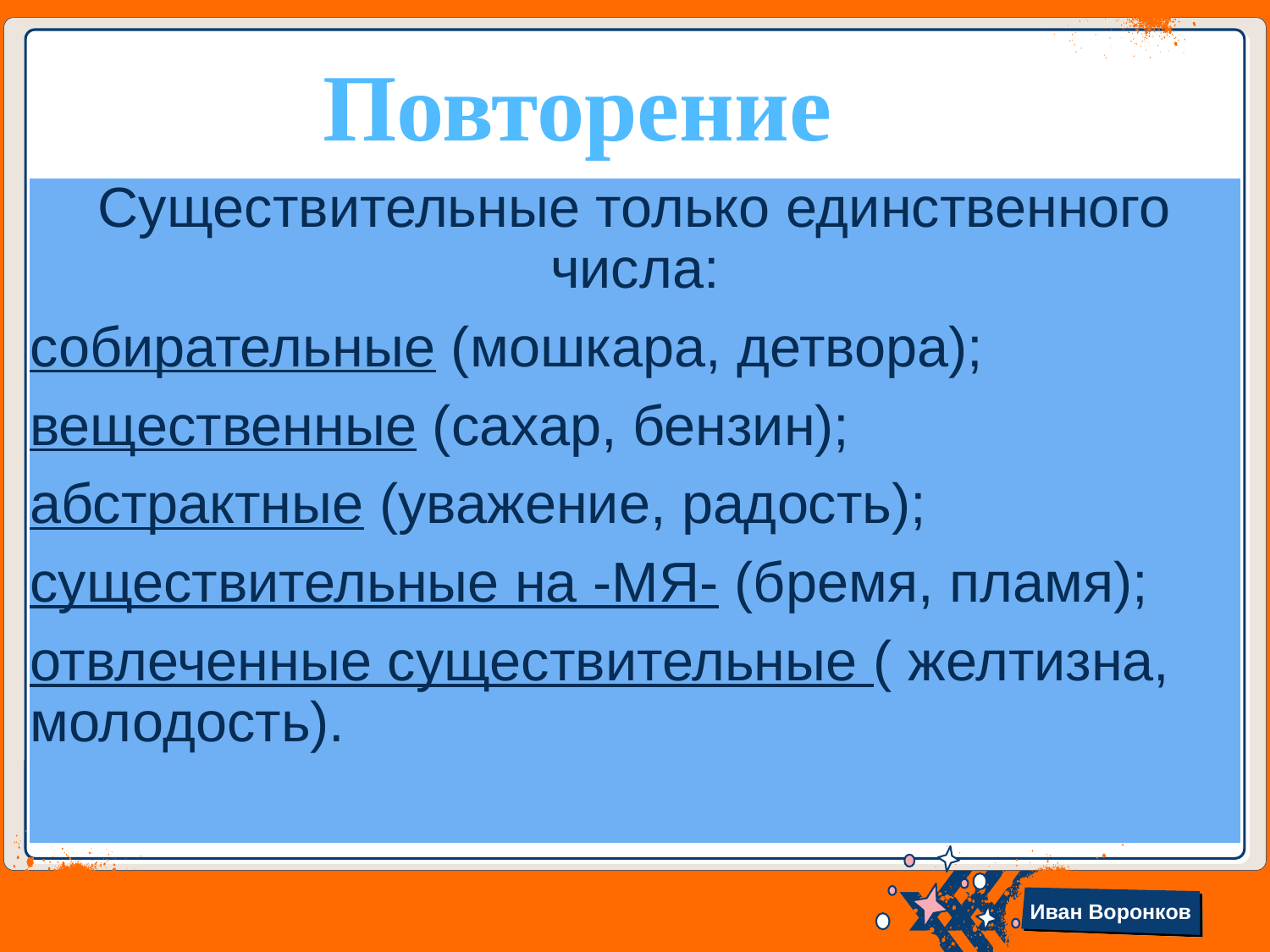

Повторение
Существительные только единственного числа:
собирательные (мошкара, детвора);
вещественные (сахар, бензин);
абстрактные (уважение, радость);
существительные на -МЯ- (бремя, пламя);
отвлеченные существительные ( желтизна, молодость).